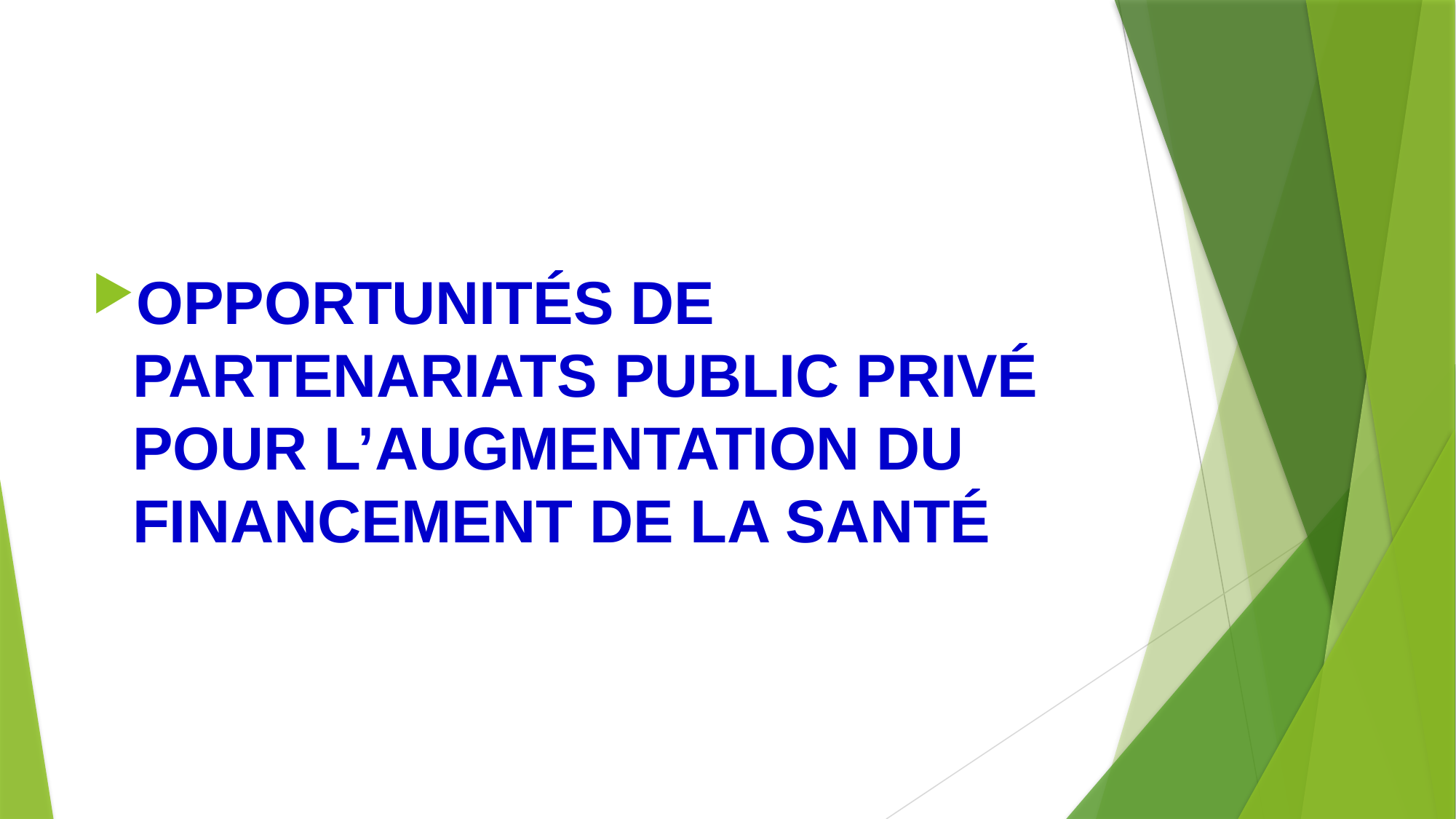

#
Opportunités de partenariats public privé pour l’augmentation du financement de la santé